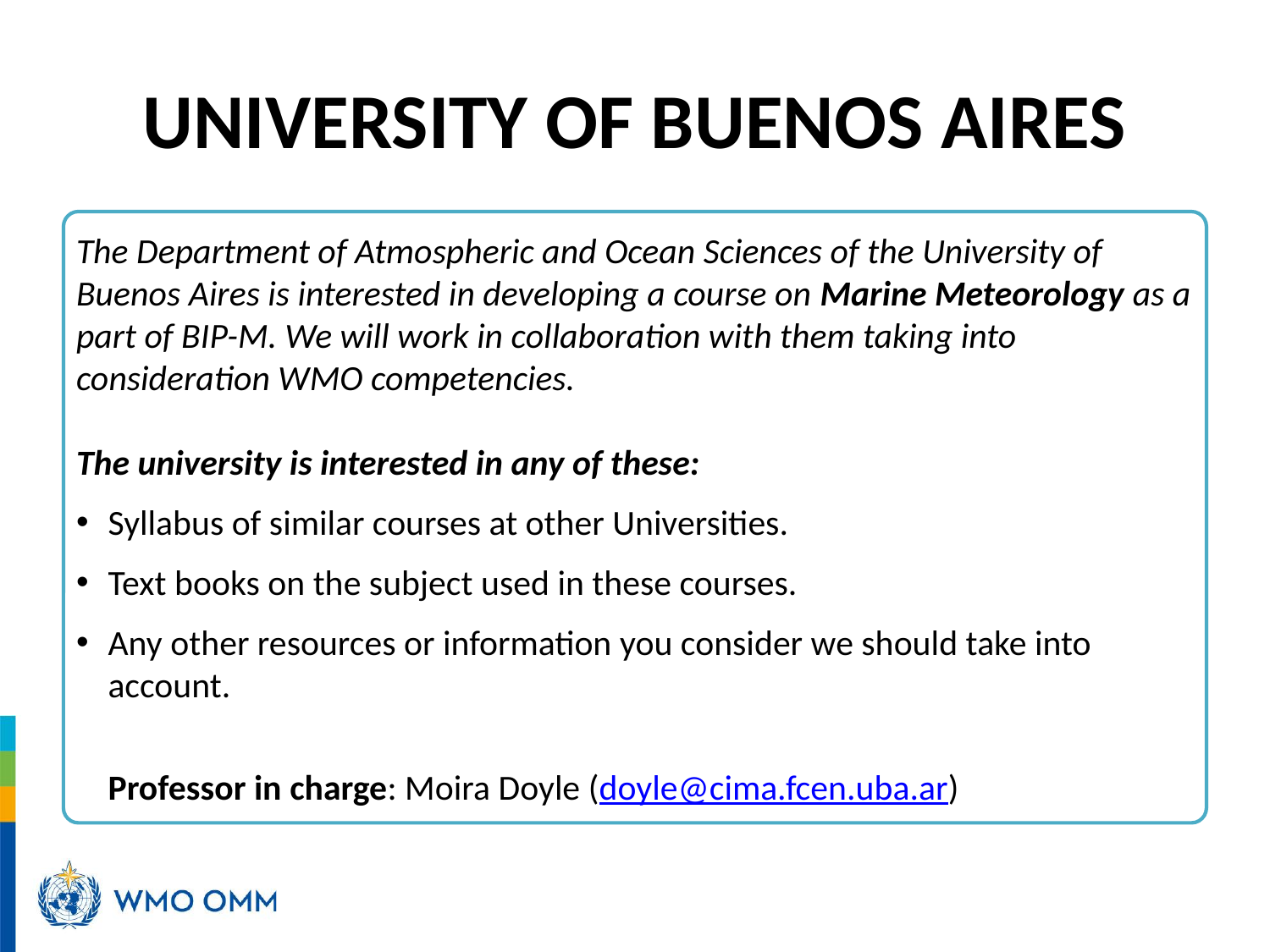

# UNIVERSITY OF BUENOS AIRES

The Department of Atmospheric and Ocean Sciences of the University of Buenos Aires is interested in developing a course on Marine Meteorology as a part of BIP-M. We will work in collaboration with them taking into consideration WMO competencies.

The university is interested in any of these:
Syllabus of similar courses at other Universities.
Text books on the subject used in these courses.
Any other resources or information you consider we should take into account.
Professor in charge: Moira Doyle (doyle@cima.fcen.uba.ar)